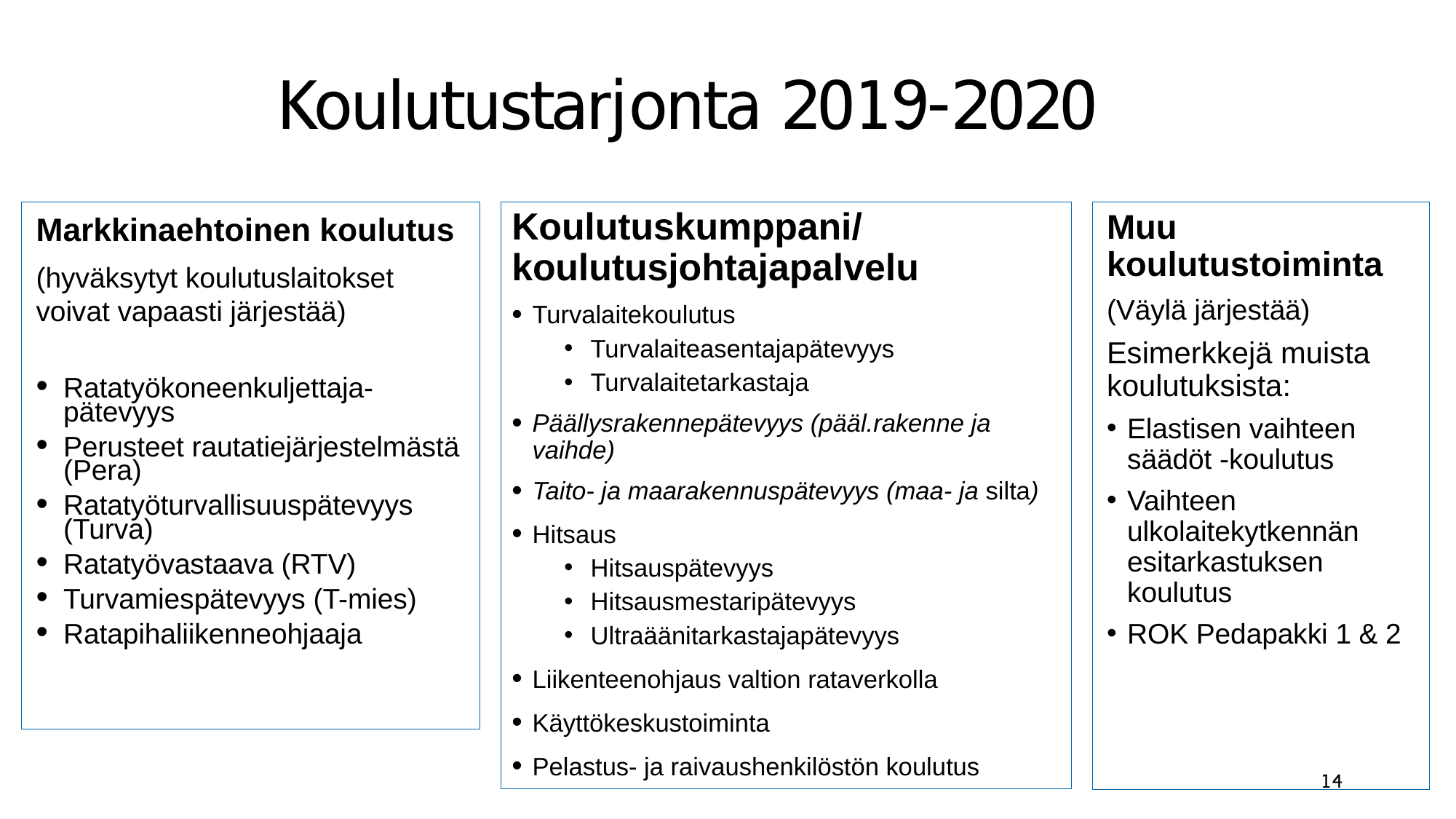

# Koulutustarjonta 2019-2020
Markkinaehtoinen koulutus
(hyväksytyt koulutuslaitokset voivat vapaasti järjestää)

Ratatyökoneenkuljettaja-pätevyys
Perusteet rautatiejärjestelmästä (Pera)
Ratatyöturvallisuuspätevyys (Turva)
Ratatyövastaava (RTV)
Turvamiespätevyys (T-mies)
Ratapihaliikenneohjaaja

Koulutuskumppani/ koulutusjohtajapalvelu
Turvalaitekoulutus
Turvalaiteasentajapätevyys
Turvalaitetarkastaja
Päällysrakennepätevyys (pääl.rakenne ja vaihde)
Taito- ja maarakennuspätevyys (maa- ja silta)
Hitsaus
Hitsauspätevyys
Hitsausmestaripätevyys
Ultraäänitarkastajapätevyys
Liikenteenohjaus valtion rataverkolla
Käyttökeskustoiminta
Pelastus- ja raivaushenkilöstön koulutus

Muu koulutustoiminta
(Väylä järjestää)
Esimerkkejä muista koulutuksista:
Elastisen vaihteen säädöt -koulutus
Vaihteen ulkolaitekytkennän esitarkastuksen koulutus
ROK Pedapakki 1 & 2

14